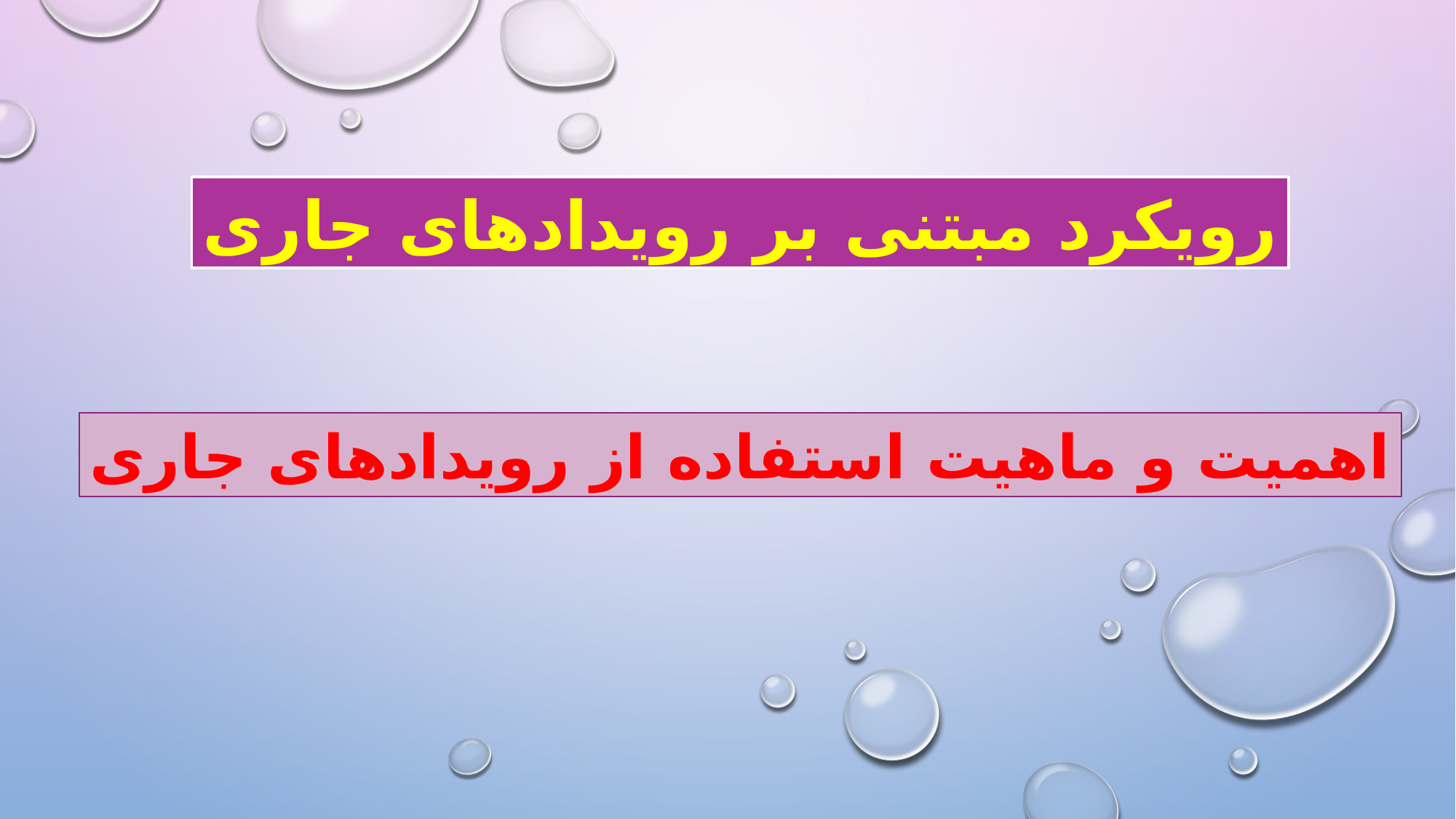

رويکرد مبتنی بر رويدادهای جاری
اهميت و ماهيت استفاده از رويدادهای جاری